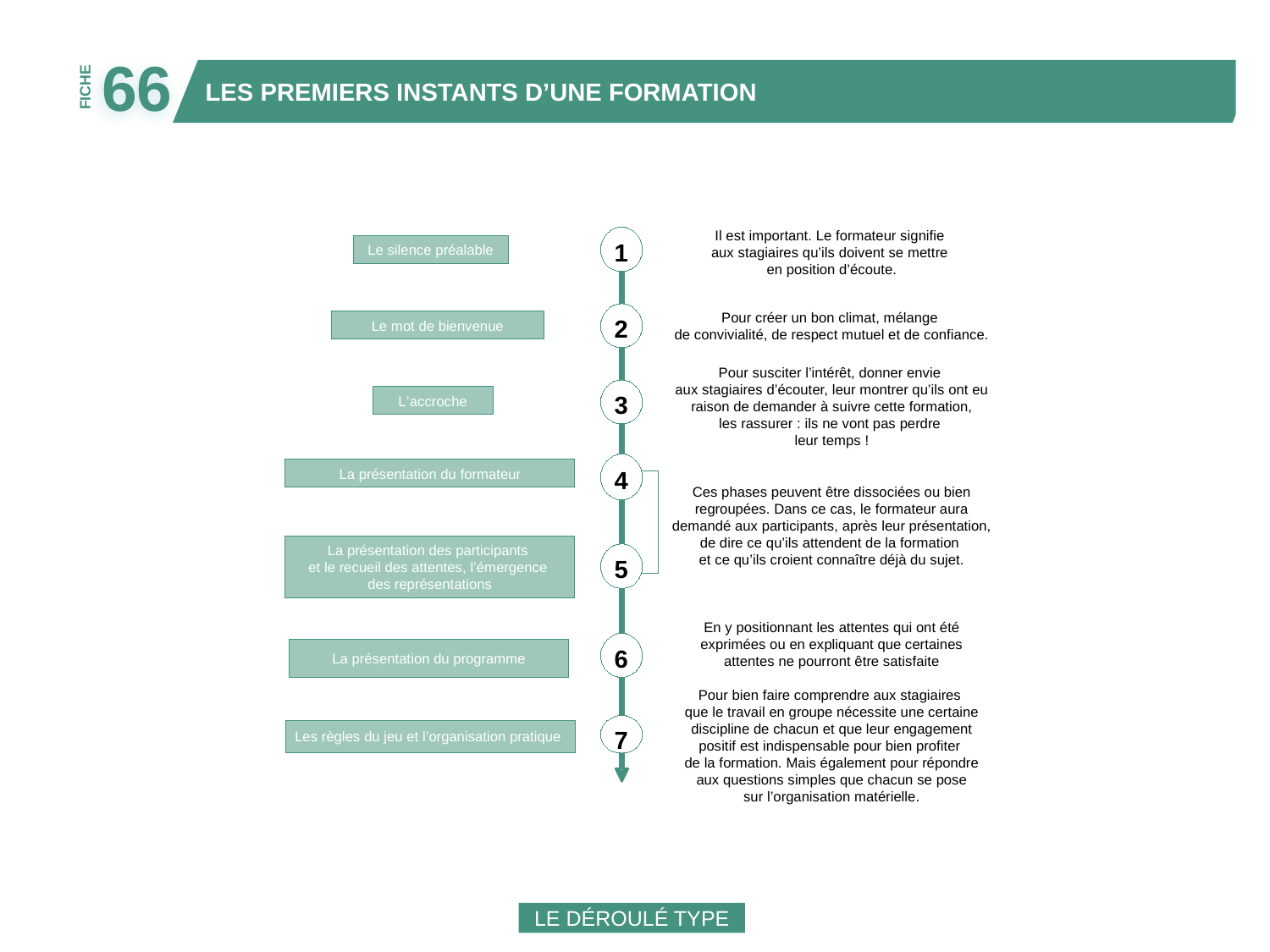

66

LES PREMIERS INSTANTS D’UNE FORMATION
FICHE

Il est important. Le formateur signifie
aux stagiaires qu’ils doivent se mettre
en position d’écoute.

1
Le silence préalable

Pour créer un bon climat, mélange
de convivialité, de respect mutuel et de confiance.

2
Le mot de bienvenue
Pour susciter l’intérêt, donner envie
aux stagiaires d’écouter, leur montrer qu’ils ont eu
raison de demander à suivre cette formation,
les rassurer : ils ne vont pas perdre
leur temps !

3
L accroche
’

4
La présentation du formateur

Ces phases peuvent être dissociées ou bien
regroupées. Dans ce cas, le formateur aura
demandé aux participants, après leur présentation,
de dire ce qu’ils attendent de la formation
et ce qu’ils croient connaître déjà du sujet.

La présentation des participants
et le recueil des attentes, l’émergence
des représentations

5
En y positionnant les attentes qui ont été
exprimées ou en expliquant que certaines
attentes ne pourront être satisfaite

6
La présentation du programme
Pour bien faire comprendre aux stagiaires
que le travail en groupe nécessite une certaine
discipline de chacun et que leur engagement
positif est indispensable pour bien profiter
de la formation. Mais également pour répondre
aux questions simples que chacun se pose
sur l’organisation matérielle.

7
Les règles du jeu et l’organisation pratique
LE DÉROULÉ TYPE